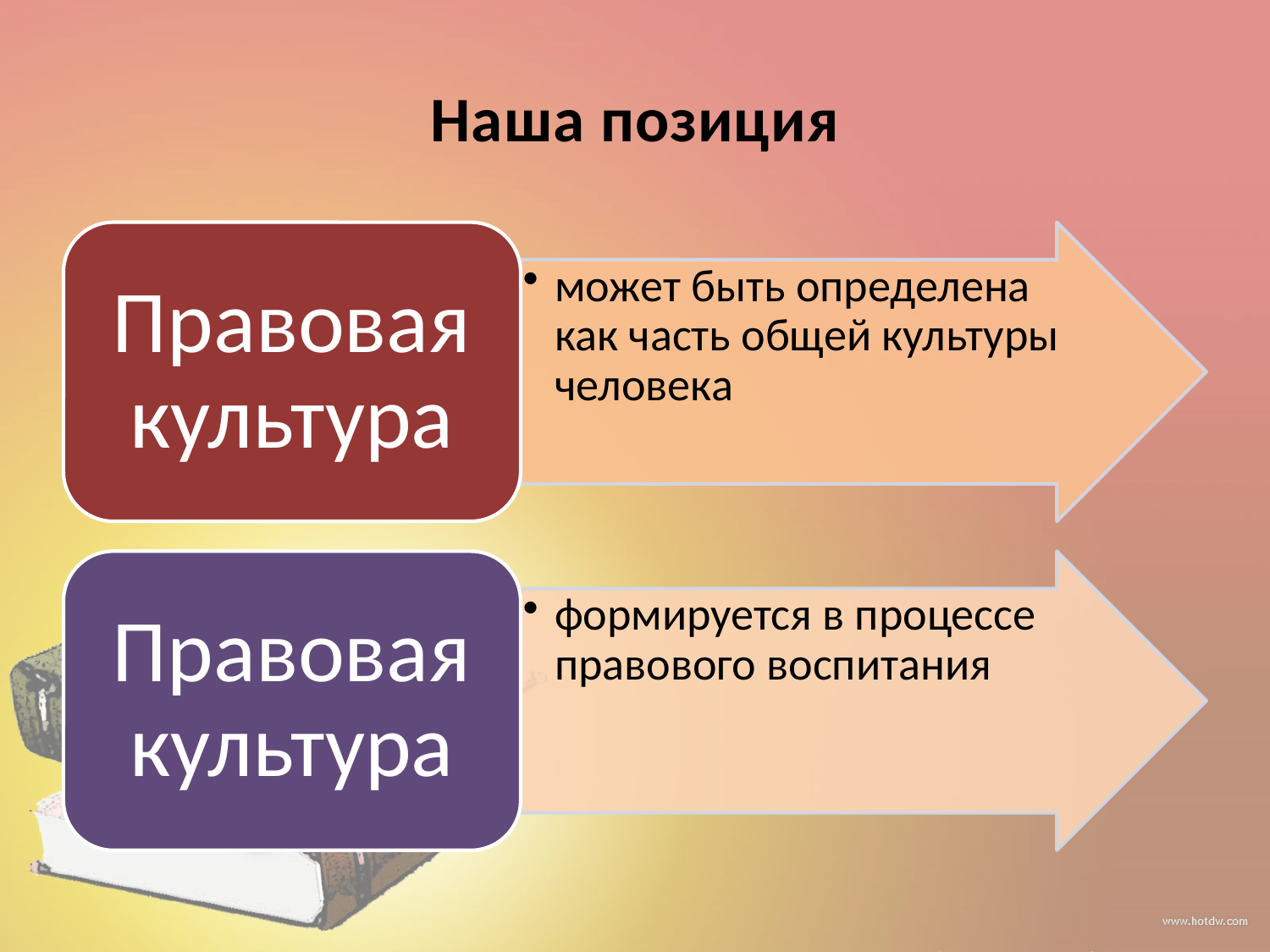

# Наша позиция
может быть определена как часть общей культуры человека
Правовая культура
формируется в процессе  правового воспитания
Правовая культура